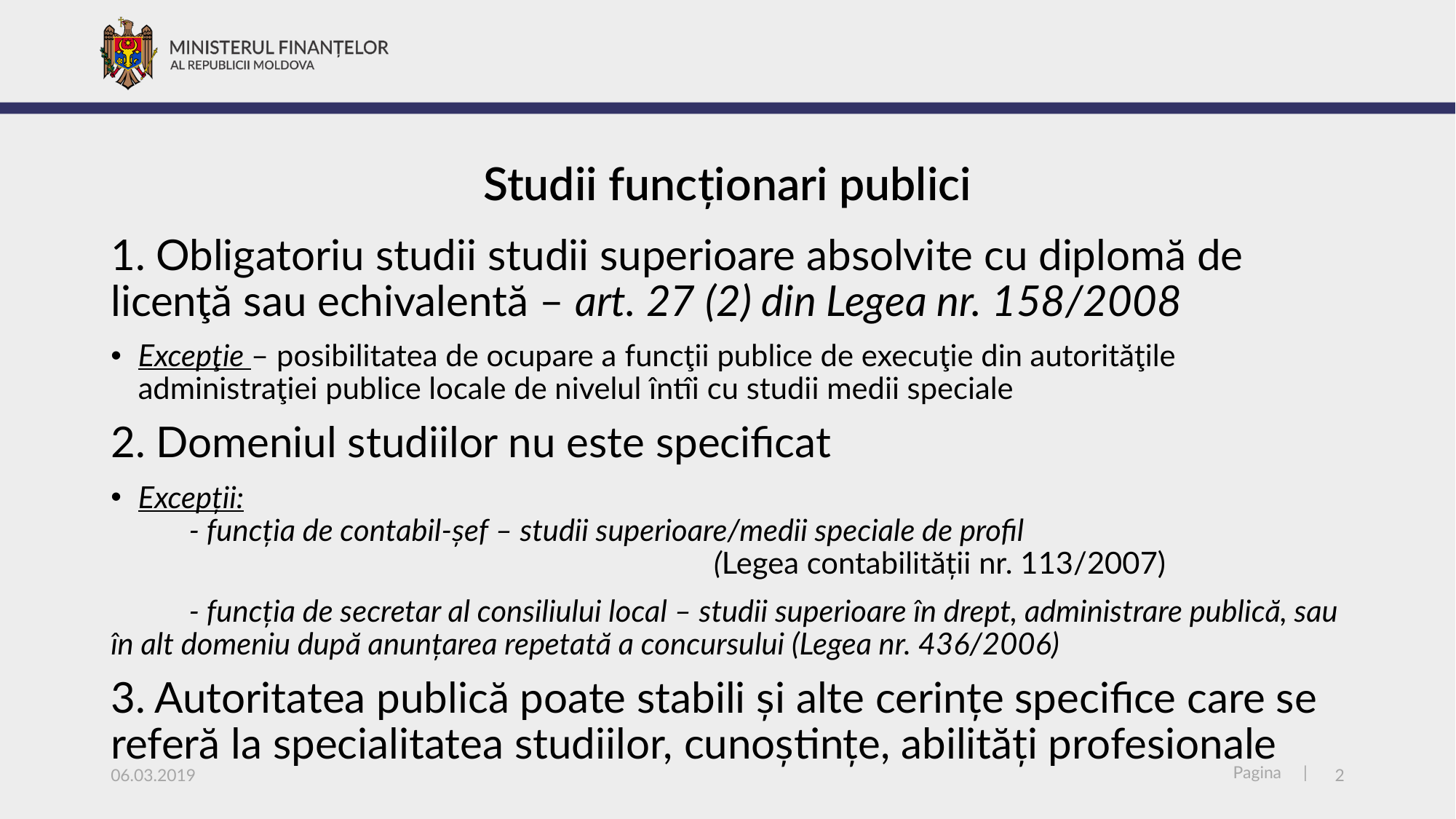

# Studii funcționari publici
1. Obligatoriu studii studii superioare absolvite cu diplomă de licenţă sau echivalentă – art. 27 (2) din Legea nr. 158/2008
Excepţie – posibilitatea de ocupare a funcţii publice de execuţie din autorităţile administraţiei publice locale de nivelul întîi cu studii medii speciale
2. Domeniul studiilor nu este specificat
Excepții:
           - funcția de contabil-șef – studii superioare/medii speciale de profil
                                                                                     (Legea contabilității nr. 113/2007)
           - funcția de secretar al consiliului local – studii superioare în drept, administrare publică, sau în alt domeniu după anunțarea repetată a concursului (Legea nr. 436/2006)
3. Autoritatea publică poate stabili și alte cerințe specifice care se referă la specialitatea studiilor, cunoștințe, abilități profesionale

06.03.2019
2